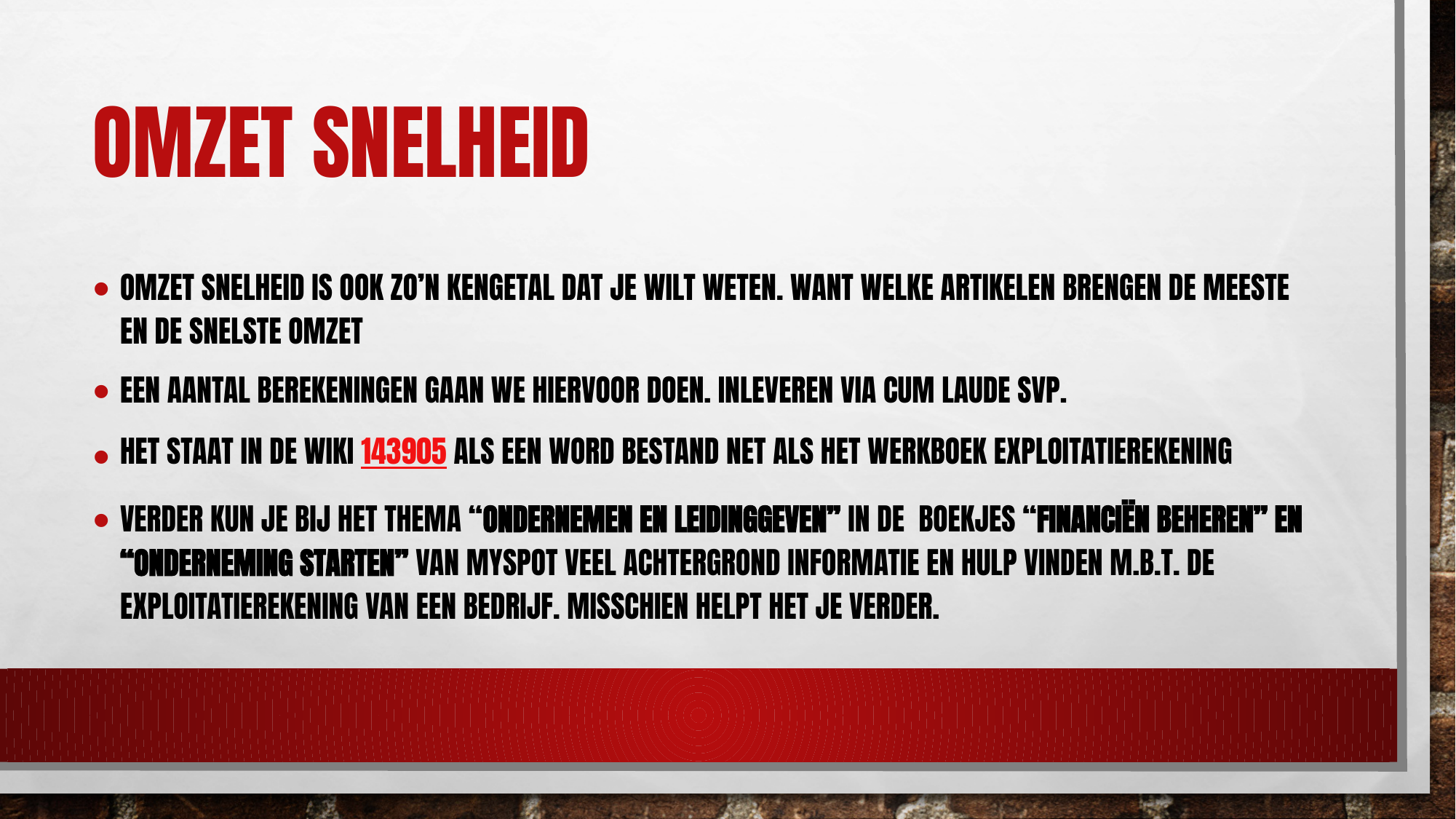

# Omzet snelheid
Omzet snelheid is ook zo’n kengetal dat je wilt weten. Want welke artikelen brengen de meeste en de snelste omzet
Een aantal berekeningen gaan we hiervoor doen. Inleveren via Cum Laude svp.
Het staat in de wiki 143905 als een word bestand net als het werkboek Exploitatierekening
Verder kun je bij het Thema “Ondernemen en leidinggeven” in de  boekjes “FINANCIËN BEHEREN” en “ONDERNEMING STARTEN” van Myspot veel achtergrond informatie en hulp vinden m.b.t. de exploitatierekening van een bedrijf. Misschien helpt het je verder.